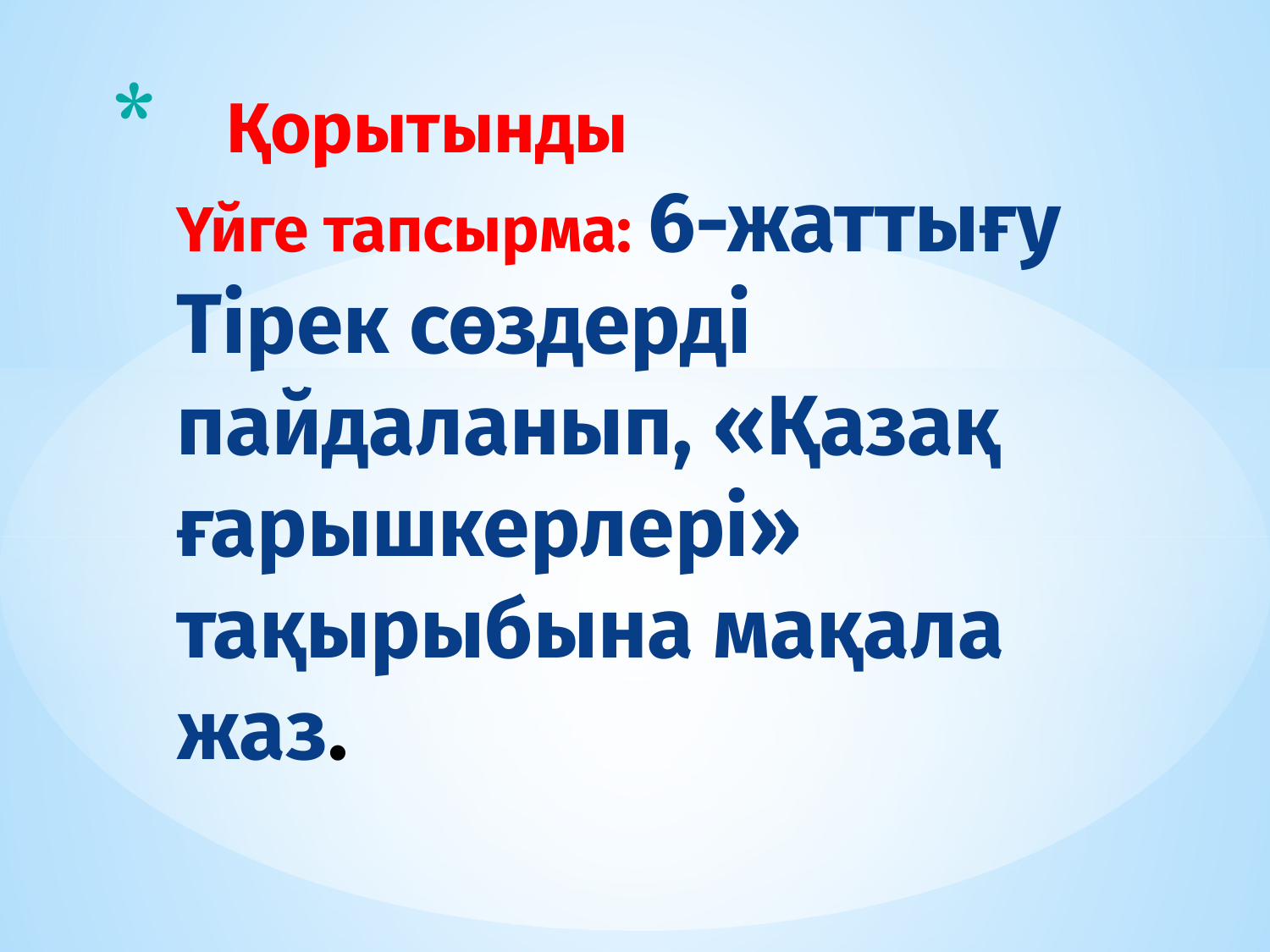

# Қорытынды Үйге тапсырма: 6-жаттығу Тірек сөздерді пайдаланып, «Қазақ ғарышкерлері» тақырыбына мақала жаз.